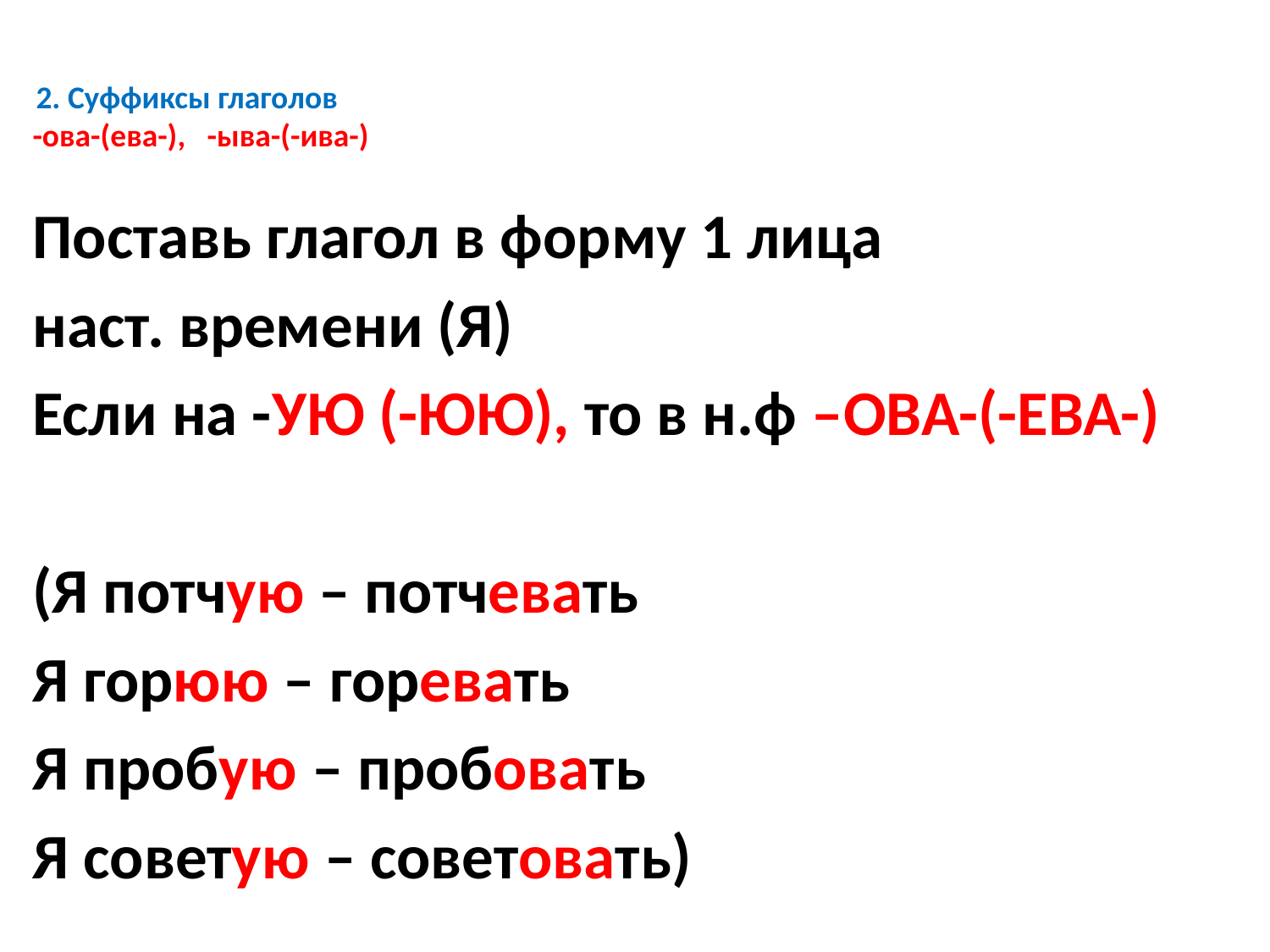

# 2. Суффиксы глаголов -ова-(ева-),   -ыва-(-ива-)
Поставь глагол в форму 1 лица
наст. времени (Я)
Если на -УЮ (-ЮЮ), то в н.ф –ОВА-(-ЕВА-)

(Я потчую – потчевать
Я горюю – горевать
Я пробую – пробовать
Я советую – советовать)